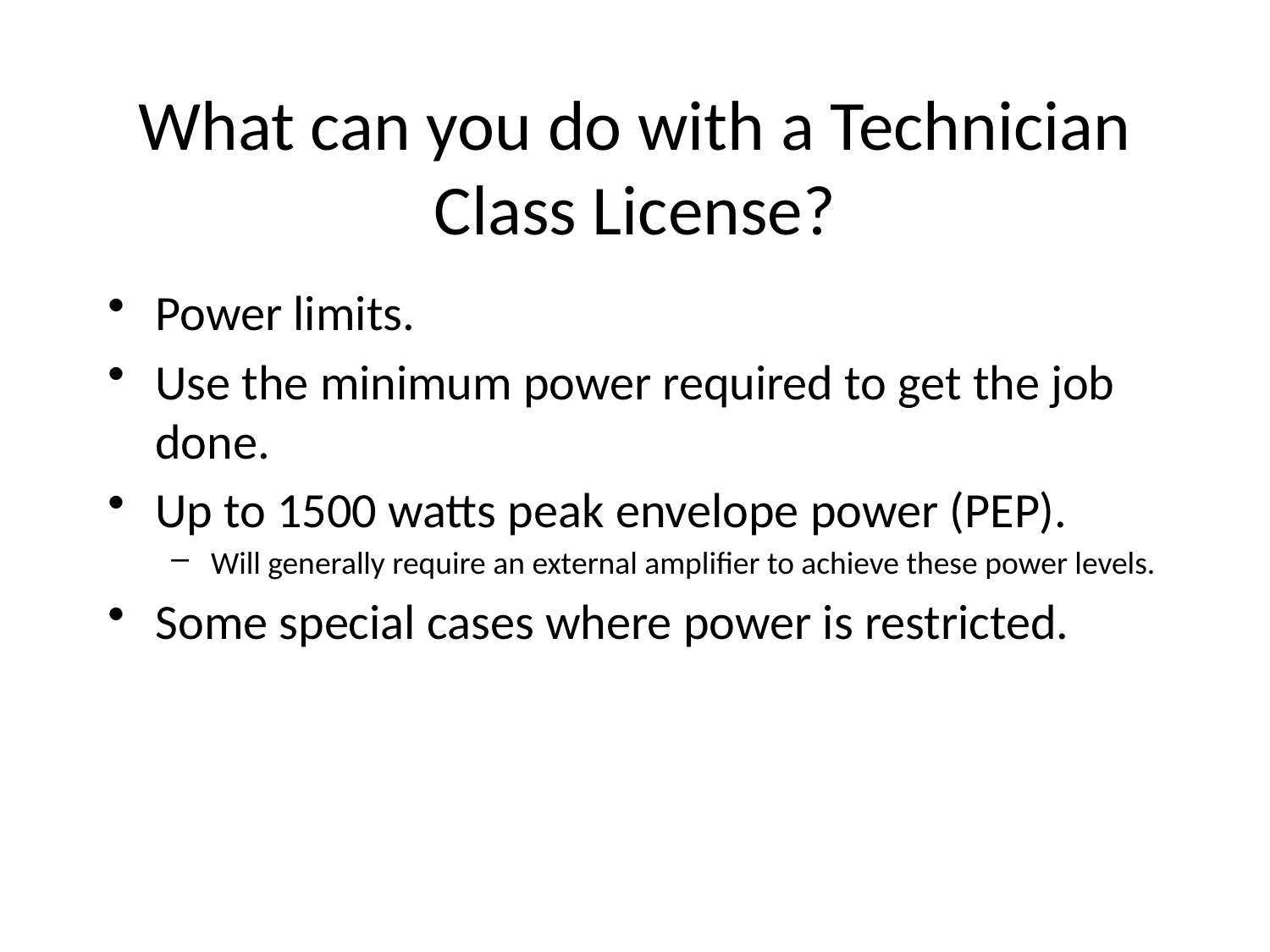

What can you do with a Technician Class License?
Power limits.
Use the minimum power required to get the job done.
Up to 1500 watts peak envelope power (PEP).
Will generally require an external amplifier to achieve these power levels.
Some special cases where power is restricted.